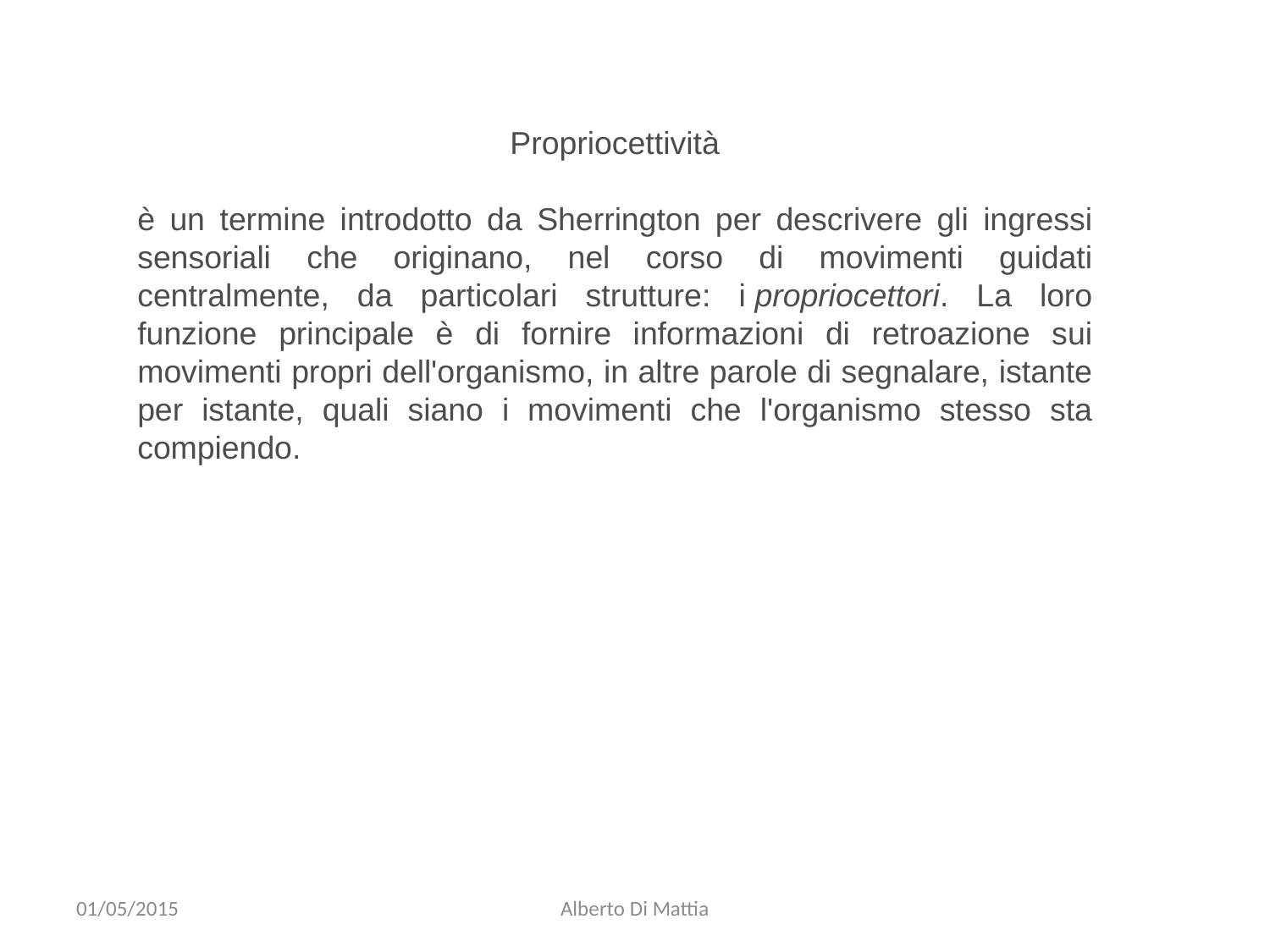

Propriocettività

è un termine introdotto da Sherrington per descrivere gli ingressi sensoriali che originano, nel corso di movimenti guidati centralmente, da particolari strutture: i propriocettori. La loro funzione principale è di fornire informazioni di retroazione sui movimenti propri dell'organismo, in altre parole di segnalare, istante per istante, quali siano i movimenti che l'organismo stesso sta compiendo.
01/05/2015
Alberto Di Mattia